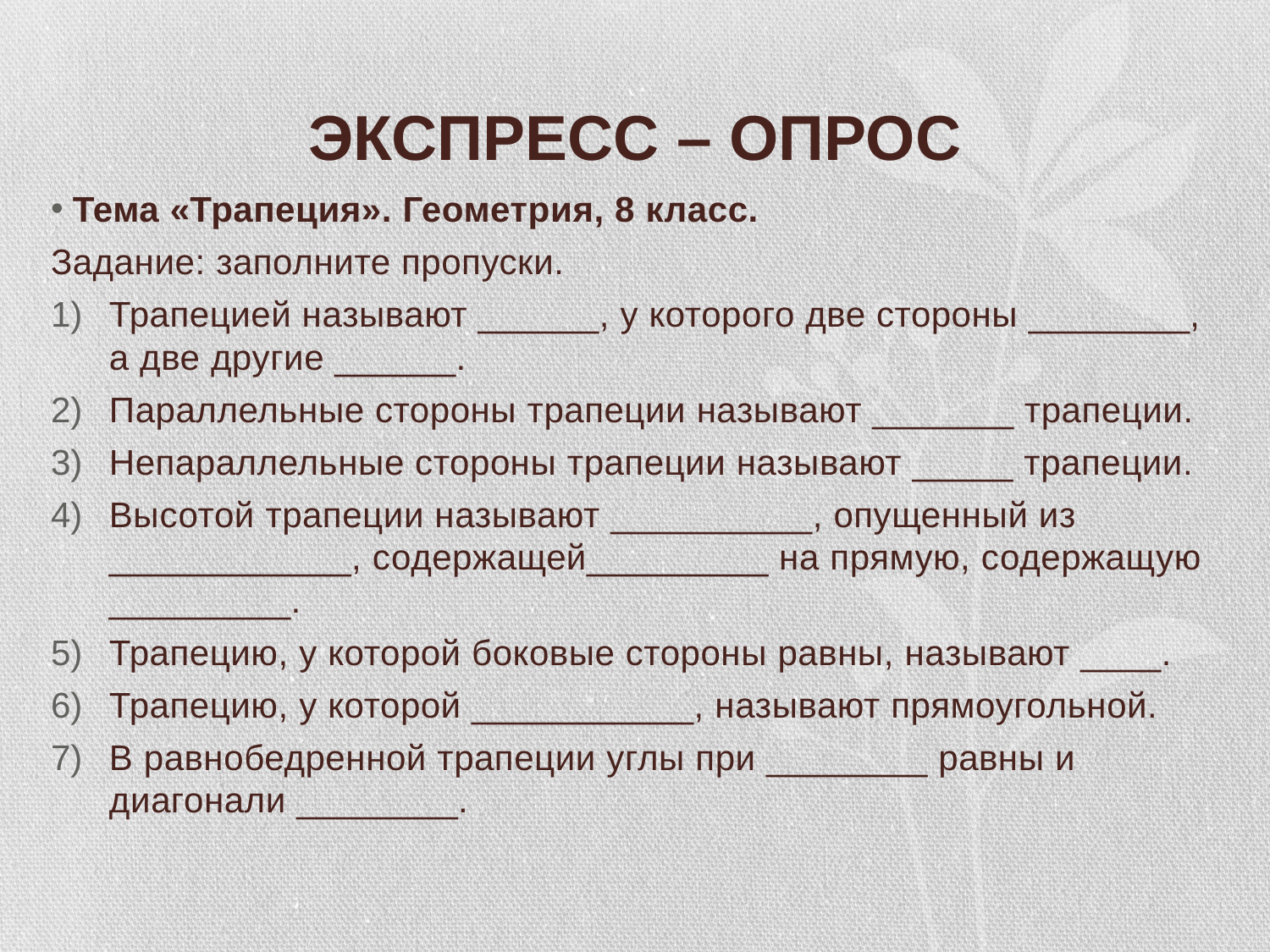

# ЭКСПРЕСС – ОПРОС
Тема «Трапеция». Геометрия, 8 класс.
Задание: заполните пропуски.
Трапецией называют ______, у которого две стороны ________, а две другие ______.
Параллельные стороны трапеции называют _______ трапеции.
Непараллельные стороны трапеции называют _____ трапеции.
Высотой трапеции называют __________, опущенный из ____________, содержащей_________ на прямую, содержащую _________.
Трапецию, у которой боковые стороны равны, называют ____.
Трапецию, у которой ___________, называют прямоугольной.
В равнобедренной трапеции углы при ________ равны и диагонали ________.